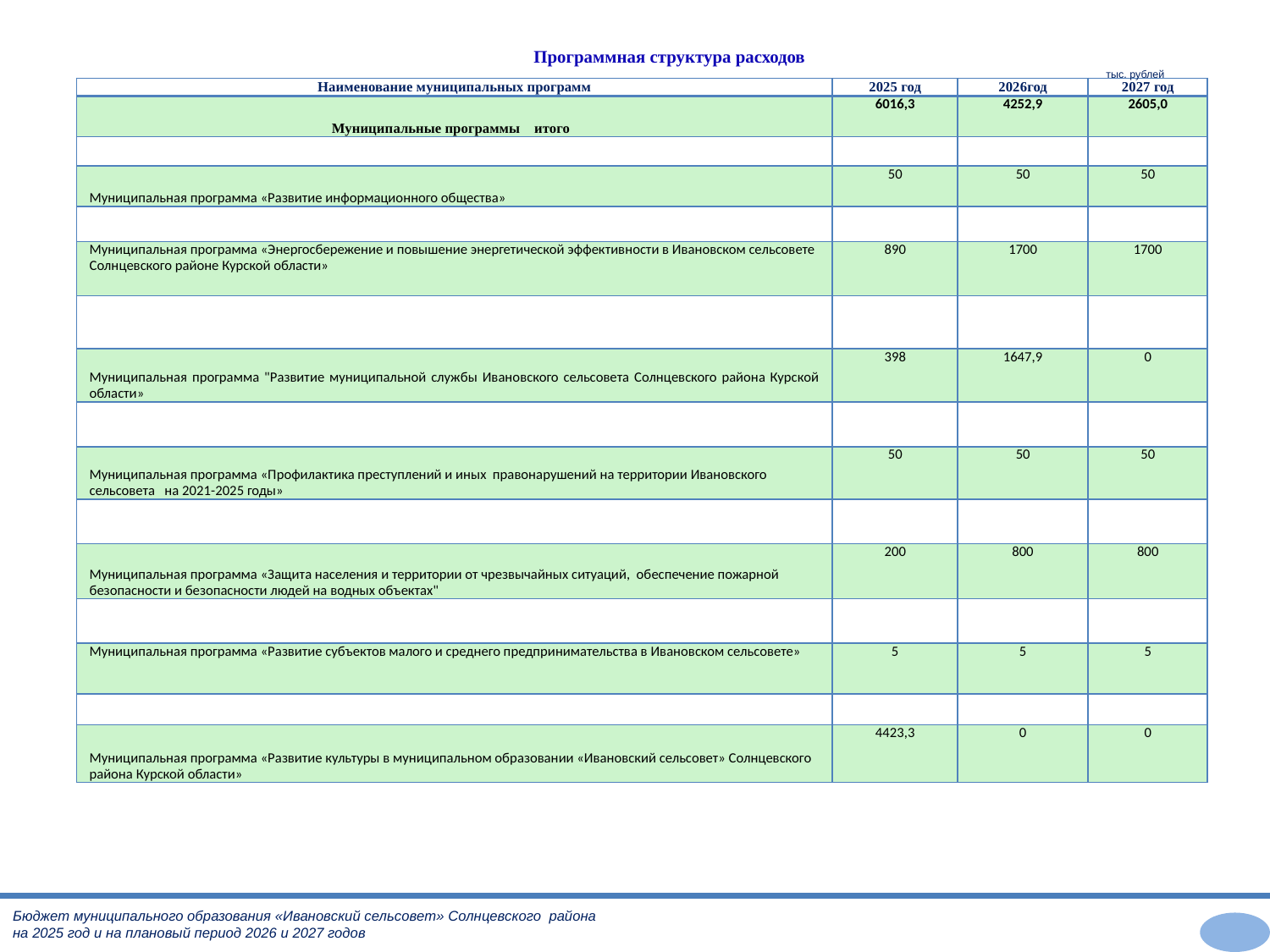

# Программная структура расходов

тыс. рублей
| Наименование муниципальных программ | 2025 год | 2026год | 2027 год |
| --- | --- | --- | --- |
| Муниципальные программы итого | 6016,3 | 4252,9 | 2605,0 |
|  |  |  |  |
| Муниципальная программа «Развитие информационного общества» | 50 | 50 | 50 |
|  |  |  |  |
| Муниципальная программа «Энергосбережение и повышение энергетической эффективности в Ивановском сельсовете Солнцевского районе Курской области» | 890 | 1700 | 1700 |
|  |  |  |  |
| Муниципальная программа "Развитие муниципальной службы Ивановского сельсовета Солнцевского района Курской области» | 398 | 1647,9 | 0 |
|  |  |  |  |
| Муниципальная программа «Профилактика преступлений и иных правонарушений на территории Ивановского сельсовета на 2021-2025 годы» | 50 | 50 | 50 |
|  |  |  |  |
| Муниципальная программа «Защита населения и территории от чрезвычайных ситуаций, обеспечение пожарной безопасности и безопасности людей на водных объектах" | 200 | 800 | 800 |
|  |  |  |  |
| Муниципальная программа «Развитие субъектов малого и среднего предпринимательства в Ивановском сельсовете» | 5 | 5 | 5 |
|  |  |  |  |
| Муниципальная программа «Развитие культуры в муниципальном образовании «Ивановский сельсовет» Солнцевского района Курской области» | 4423,3 | 0 | 0 |
Бюджет муниципального образования «Ивановский сельсовет» Солнцевского  района
на 2025 год и на плановый период 2026 и 2027 годов